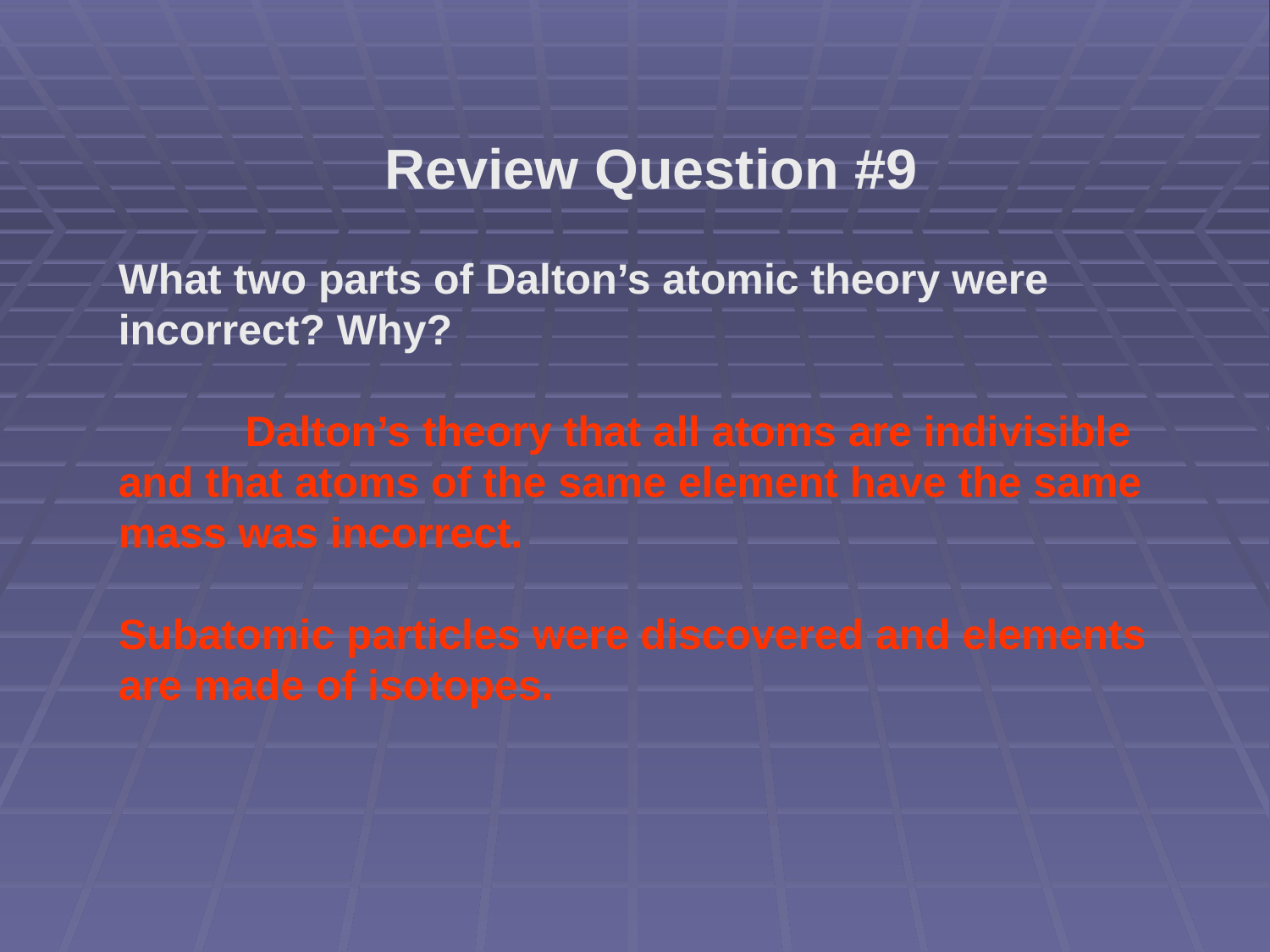

Review Question #9

What two parts of Dalton’s atomic theory were incorrect? Why?

	Dalton’s theory that all atoms are indivisible and that atoms of the same element have the same mass was incorrect.

Subatomic particles were discovered and elements are made of isotopes.